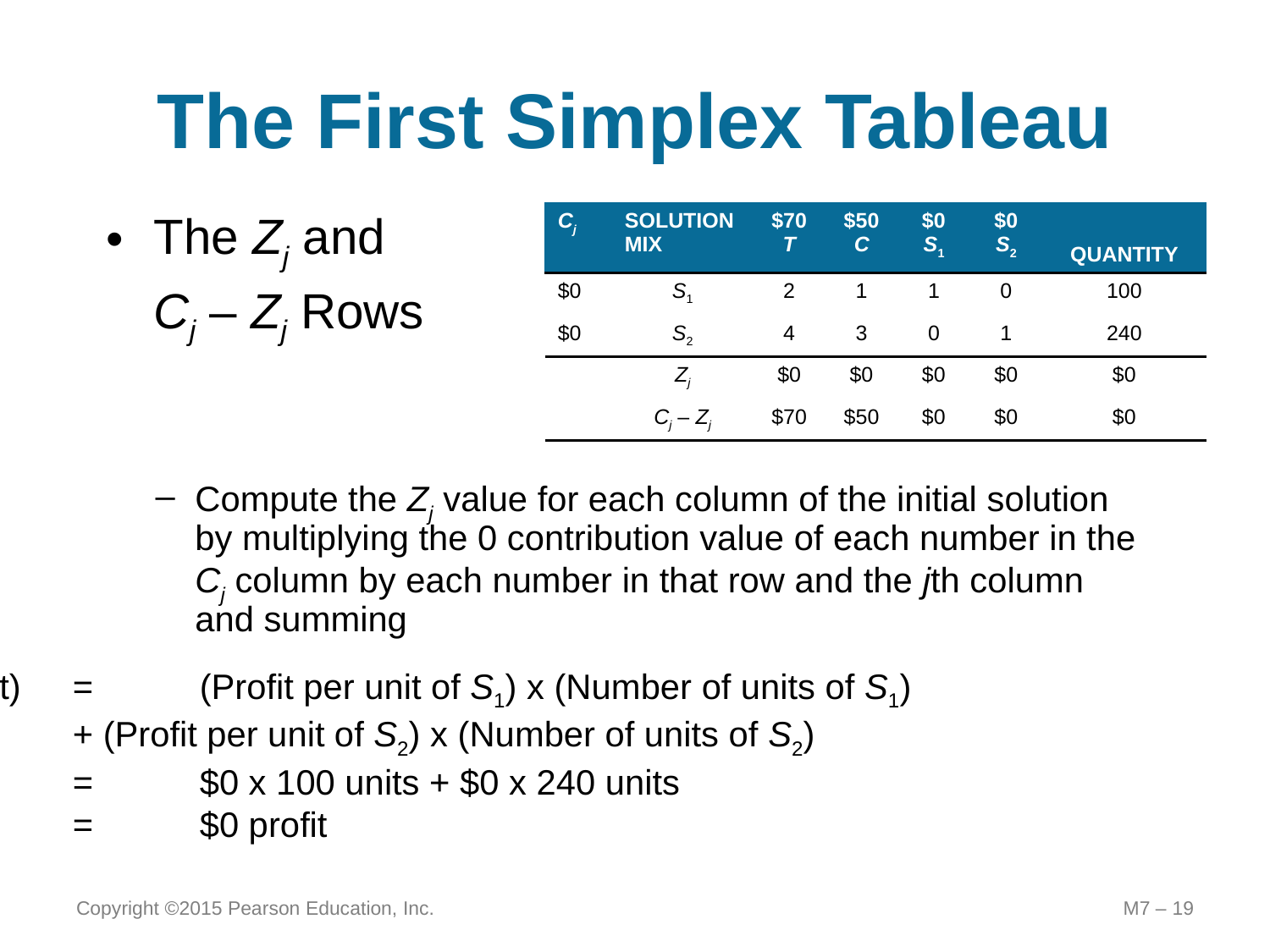

# The First Simplex Tableau
The Zj and
Cj – Zj Rows
| Cj | SOLUTION MIX | $70 T | $50 C | $0 S1 | $0 S2 | QUANTITY |
| --- | --- | --- | --- | --- | --- | --- |
| $0 | S1 | 2 | 1 | 1 | 0 | 100 |
| $0 | S2 | 4 | 3 | 0 | 1 | 240 |
|  | Zj | $0 | $0 | $0 | $0 | $0 |
|  | Cj – Zj | $70 | $50 | $0 | $0 | $0 |
Compute the Zj value for each column of the initial solution by multiplying the 0 contribution value of each number in the Cj column by each number in that row and the jth column and summing
Zj (for gross profit)	=	(Profit per unit of S1) x (Number of units of S1)
+ (Profit per unit of S2) x (Number of units of S2)
	=	$0 x 100 units + $0 x 240 units
	=	$0 profit
Copyright ©2015 Pearson Education, Inc.
M7 – 19